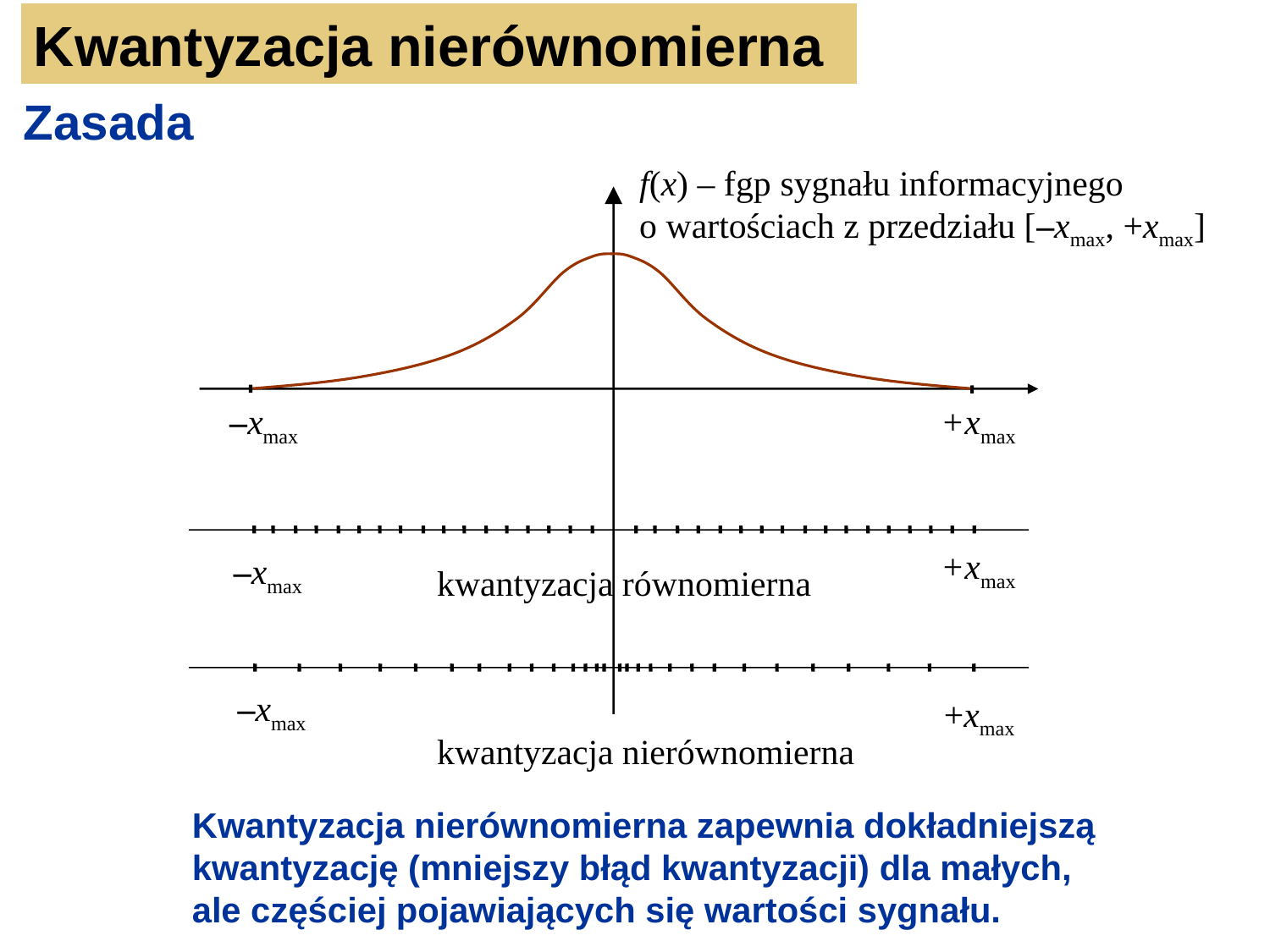

Kwantyzacja nierównomierna
Zasada
f(x) – fgp sygnału informacyjnego
o wartościach z przedziału [–xmax, +xmax]

–xmax
+xmax

+xmax
–xmax
kwantyzacja równomierna

–xmax
+xmax
kwantyzacja nierównomierna
Kwantyzacja nierównomierna zapewnia dokładniejszą
kwantyzację (mniejszy błąd kwantyzacji) dla małych,
ale częściej pojawiających się wartości sygnału.